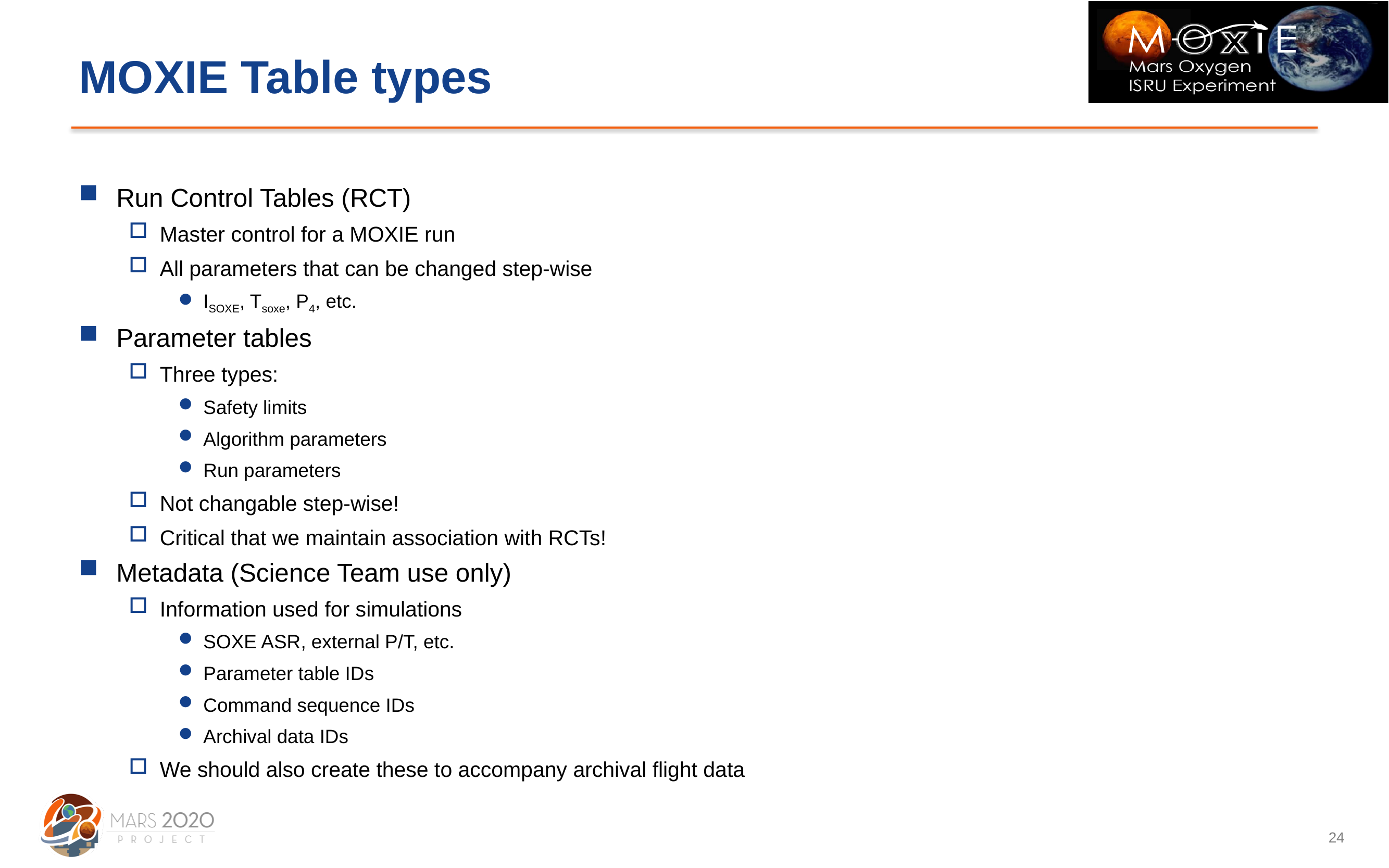

# MOXIE Table types
Run Control Tables (RCT)
Master control for a MOXIE run
All parameters that can be changed step-wise
ISOXE, Tsoxe, P4, etc.
Parameter tables
Three types:
Safety limits
Algorithm parameters
Run parameters
Not changable step-wise!
Critical that we maintain association with RCTs!
Metadata (Science Team use only)
Information used for simulations
SOXE ASR, external P/T, etc.
Parameter table IDs
Command sequence IDs
Archival data IDs
We should also create these to accompany archival flight data

24